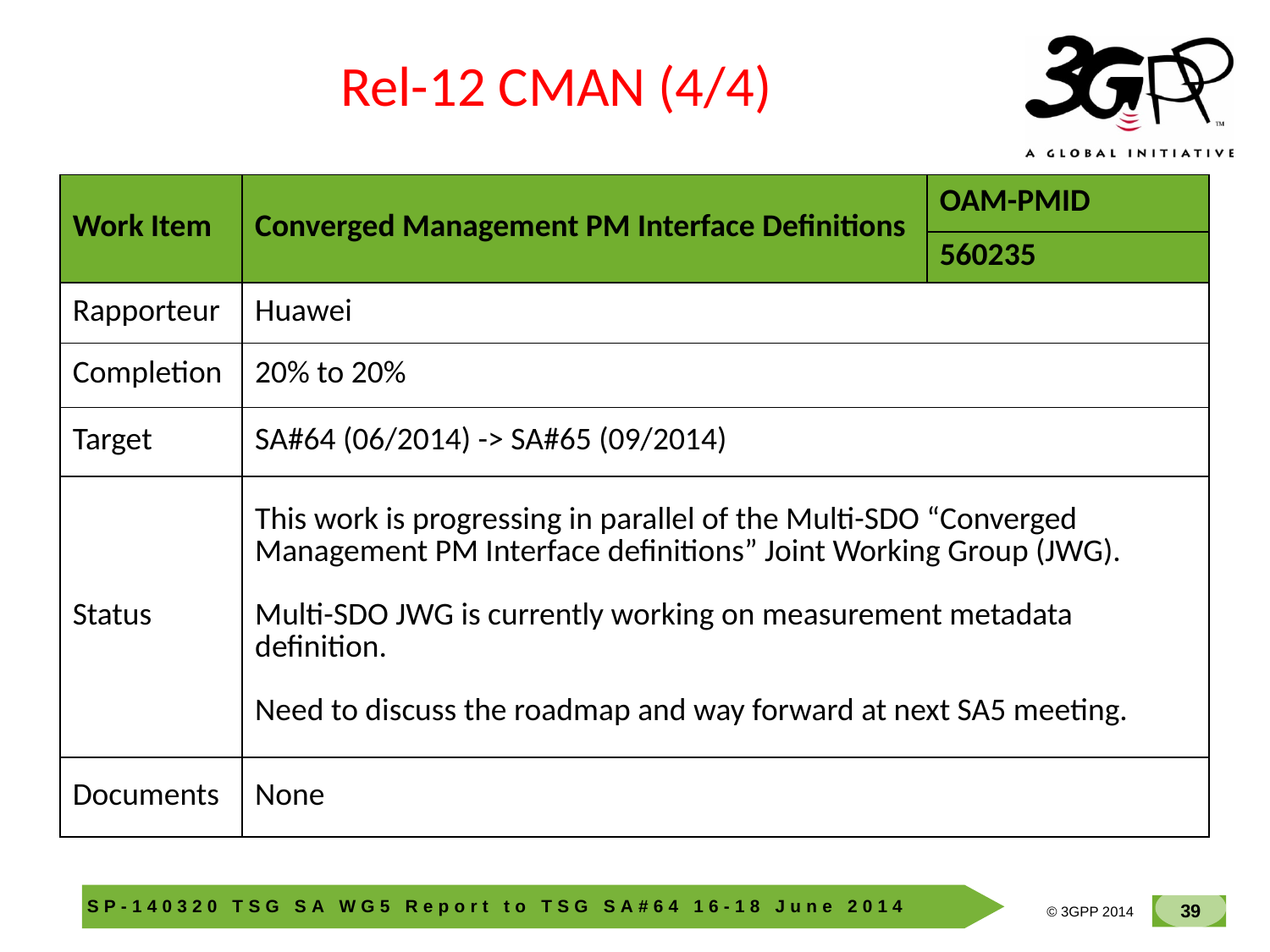

Rel-12 CMAN (4/4)
| Work Item | Converged Management PM Interface Definitions | OAM-PMID |
| --- | --- | --- |
|  |  | 560235 |
| Rapporteur | Huawei |  |
| Completion | 20% to 20% |  |
| Target | SA#64 (06/2014) -> SA#65 (09/2014) |  |
| Status | This work is progressing in parallel of the Multi-SDO “Converged Management PM Interface definitions” Joint Working Group (JWG). Multi-SDO JWG is currently working on measurement metadata definition. Need to discuss the roadmap and way forward at next SA5 meeting. |  |
| Documents | None |  |